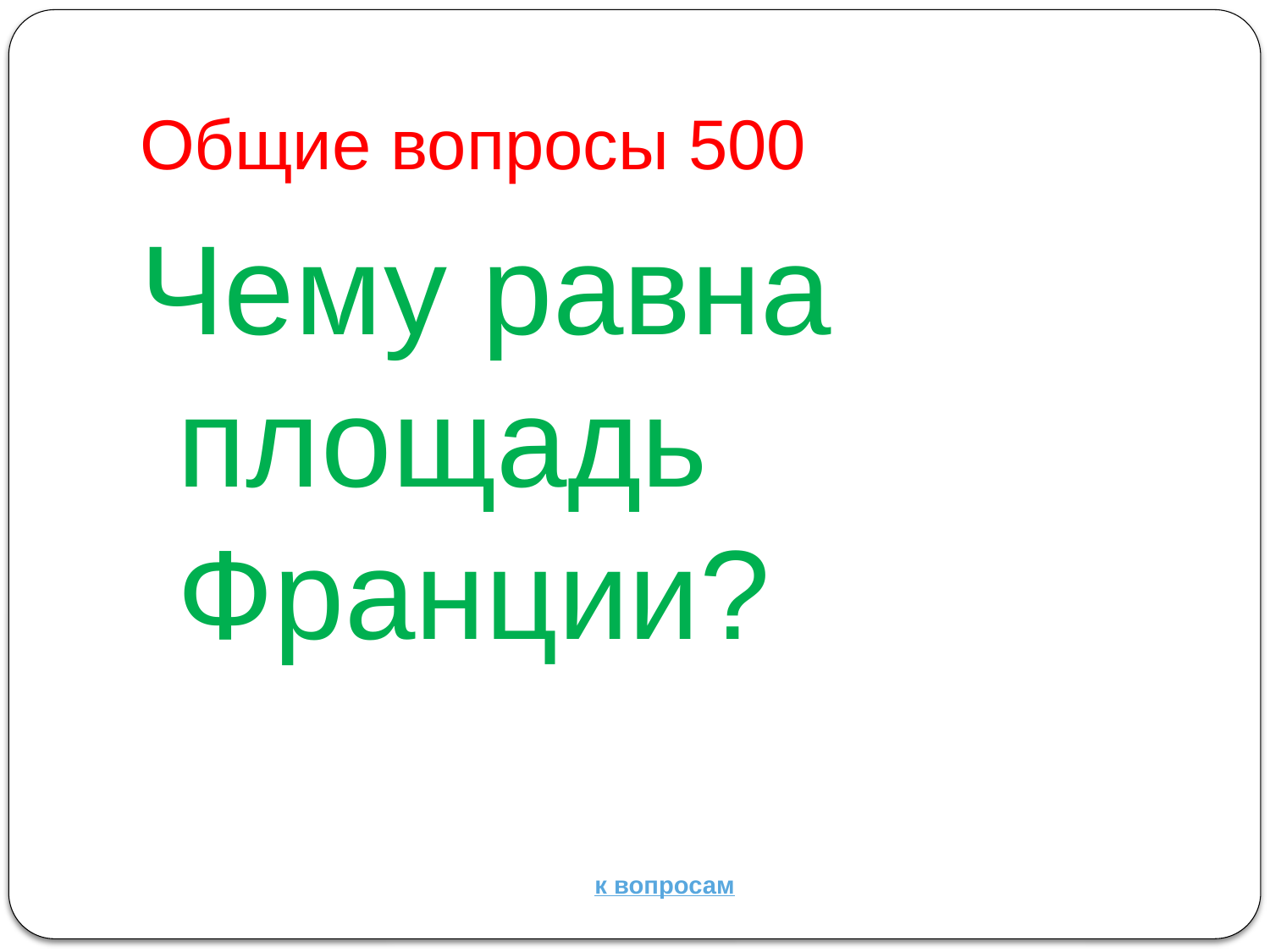

# Общие вопросы 500
Чему равна площадь Франции?
к вопросам